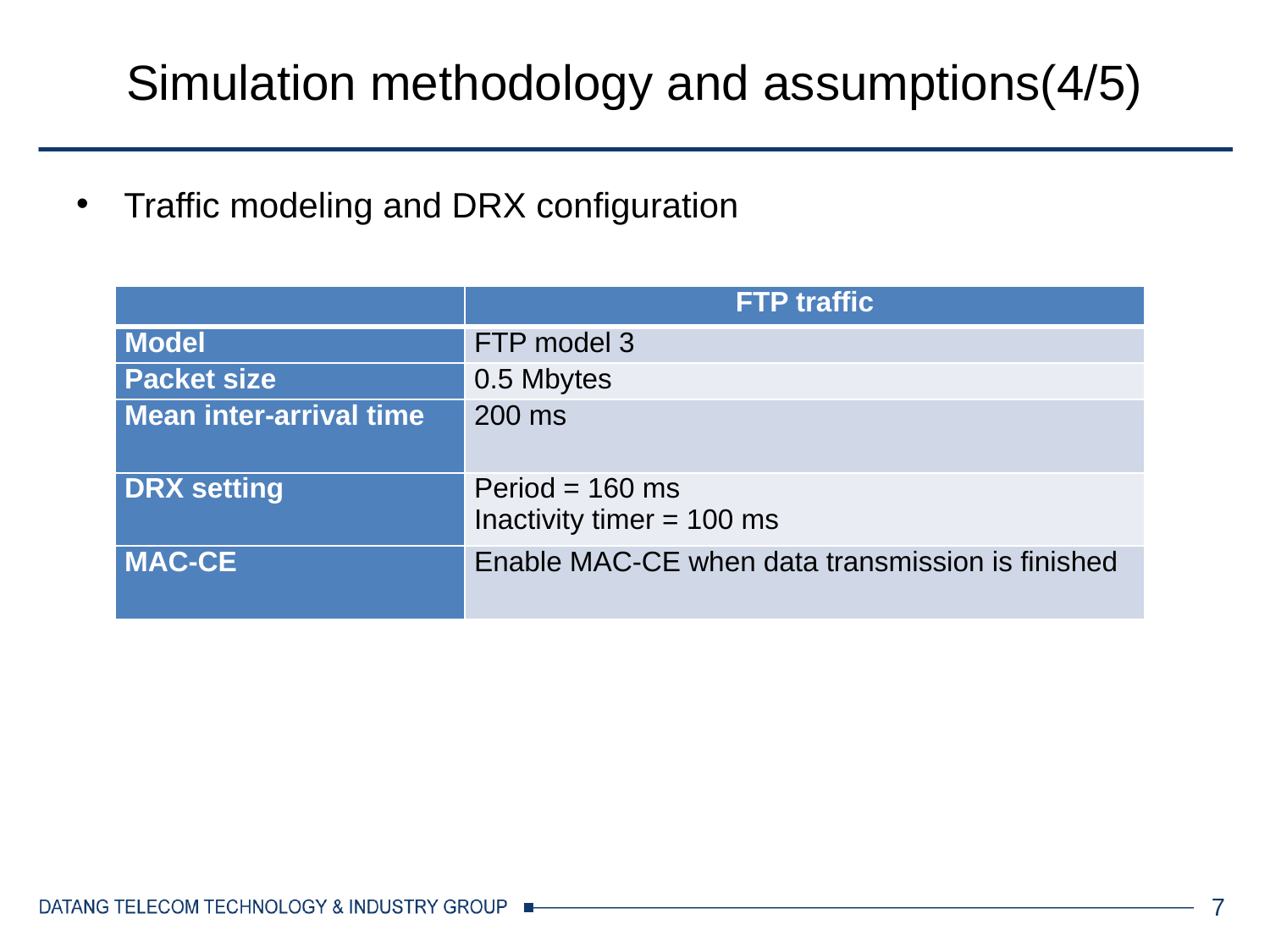

# Simulation methodology and assumptions(4/5)
Traffic modeling and DRX configuration
|  | FTP traffic |
| --- | --- |
| Model | FTP model 3 |
| Packet size | 0.5 Mbytes |
| Mean inter-arrival time | 200 ms |
| DRX setting | Period = 160 ms Inactivity timer = 100 ms |
| MAC-CE | Enable MAC-CE when data transmission is finished |
7